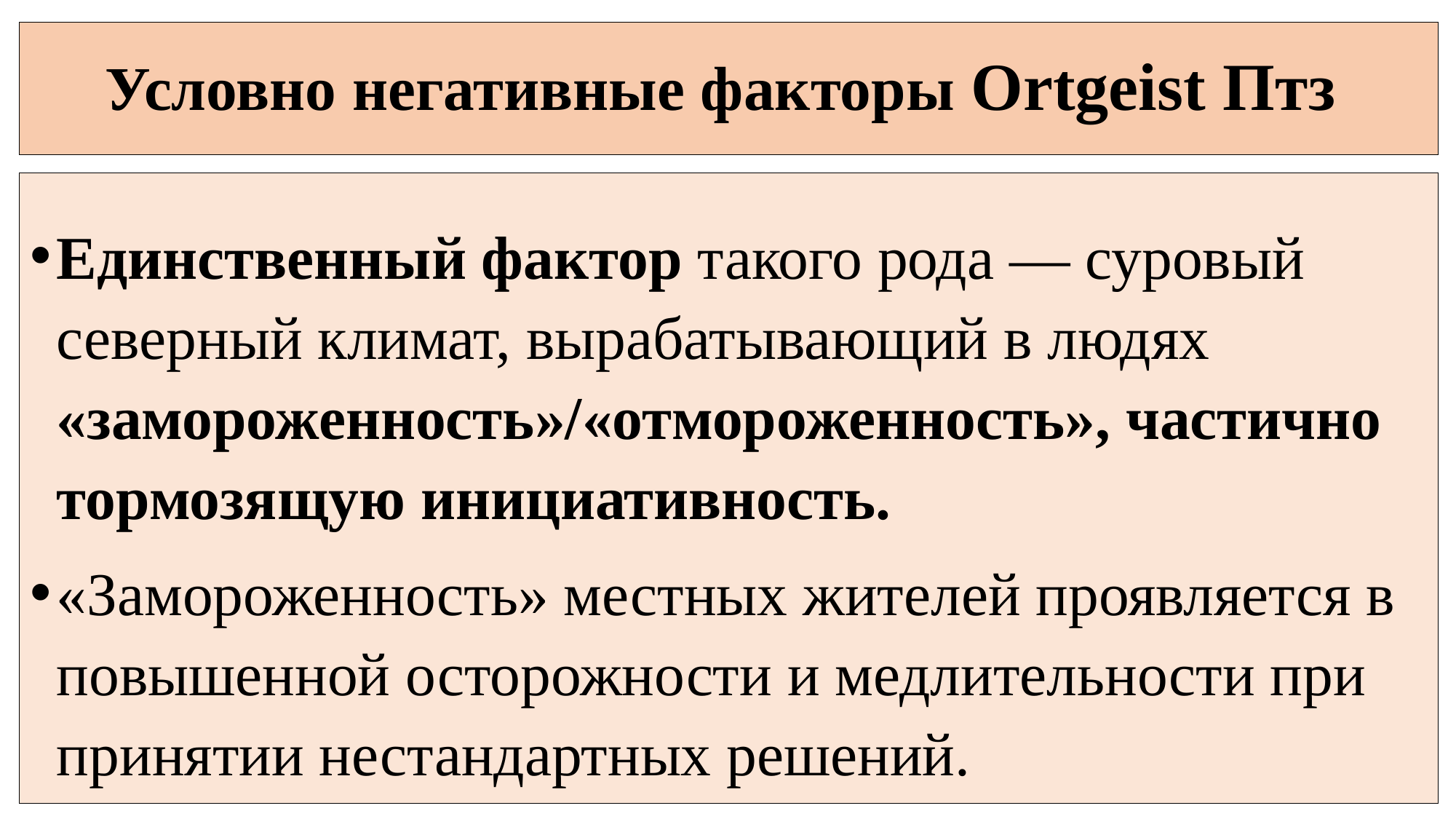

# Условно негативные факторы Ortgeist Птз

Единственный фактор такого рода — суровый северный климат, вырабатывающий в людях «замороженность»/«отмороженность», частично тормозящую инициативность.
«Замороженность» местных жителей проявляется в повышенной осторожности и медлительности при принятии нестандартных решений.